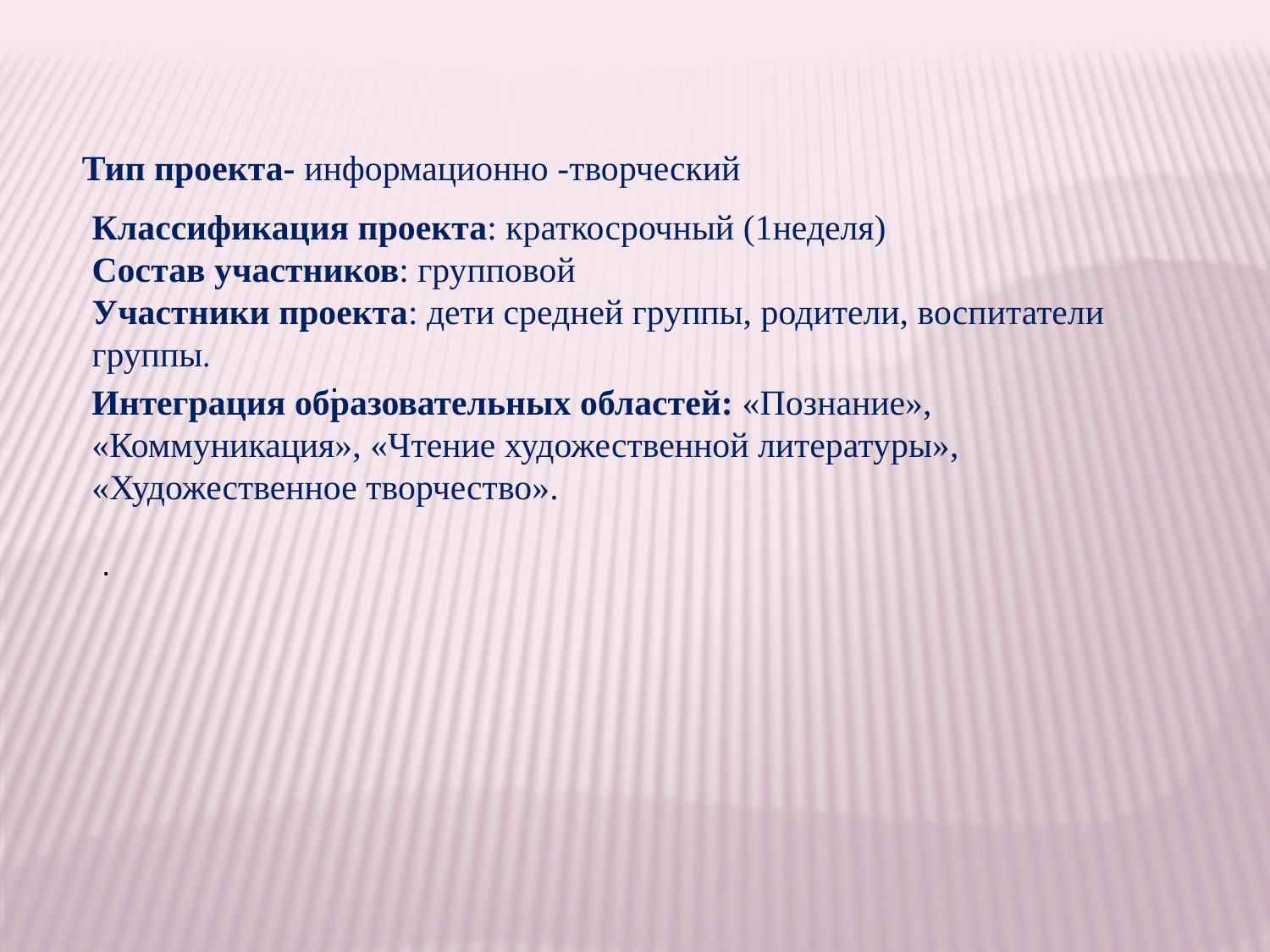

Тип проекта- информационно -творческий
Классификация проекта: краткосрочный (1неделя)
Состав участников: групповой
Участники проекта: дети средней группы, родители, воспитатели группы.
.

Интеграция образовательных областей: «Познание», «Коммуникация», «Чтение художественной литературы», «Художественное творчество».

.